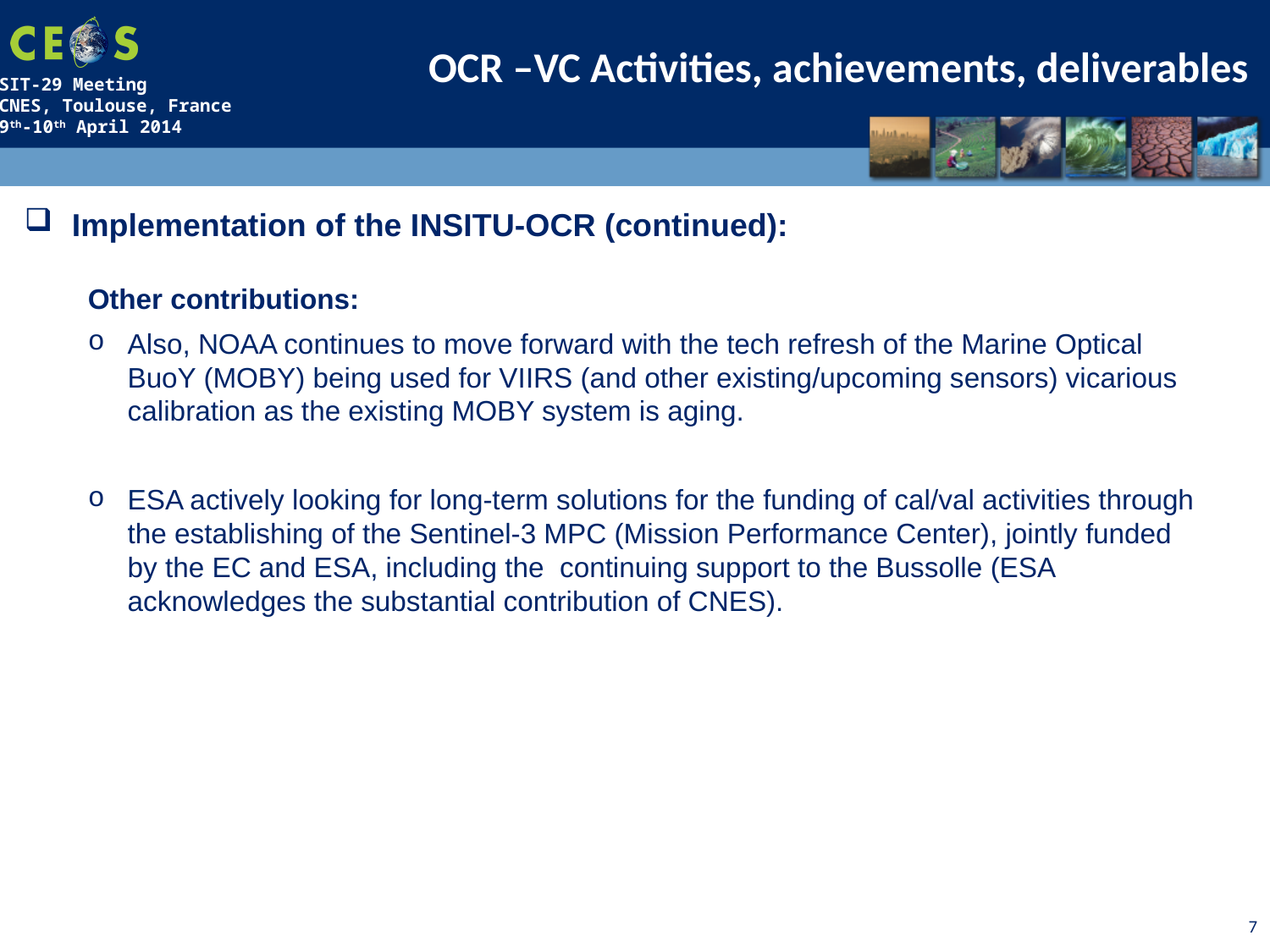

OCR –VC Activities, achievements, deliverables
Implementation of the INSITU-OCR (continued):

Other contributions:
Also, NOAA continues to move forward with the tech refresh of the Marine Optical BuoY (MOBY) being used for VIIRS (and other existing/upcoming sensors) vicarious calibration as the existing MOBY system is aging.

ESA actively looking for long-term solutions for the funding of cal/val activities through the establishing of the Sentinel-3 MPC (Mission Performance Center), jointly funded by the EC and ESA, including the  continuing support to the Bussolle (ESA acknowledges the substantial contribution of CNES).

7